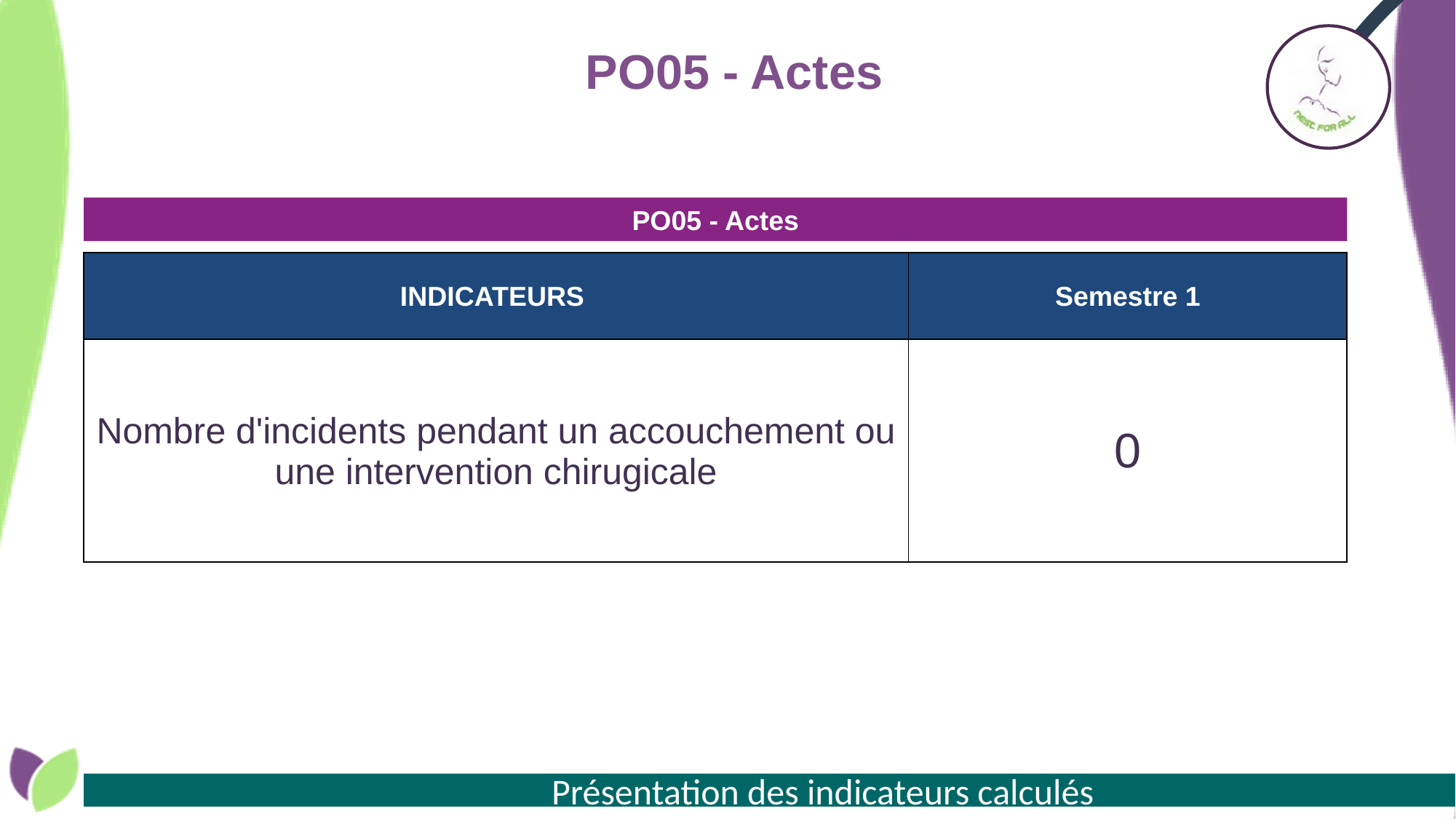

# PO05 - Actes
PO05 - Actes
| INDICATEURS | Semestre 1 |
| --- | --- |
| Nombre d'incidents pendant un accouchement ou une intervention chirugicale | 0 |
 Présentation des indicateurs calculés